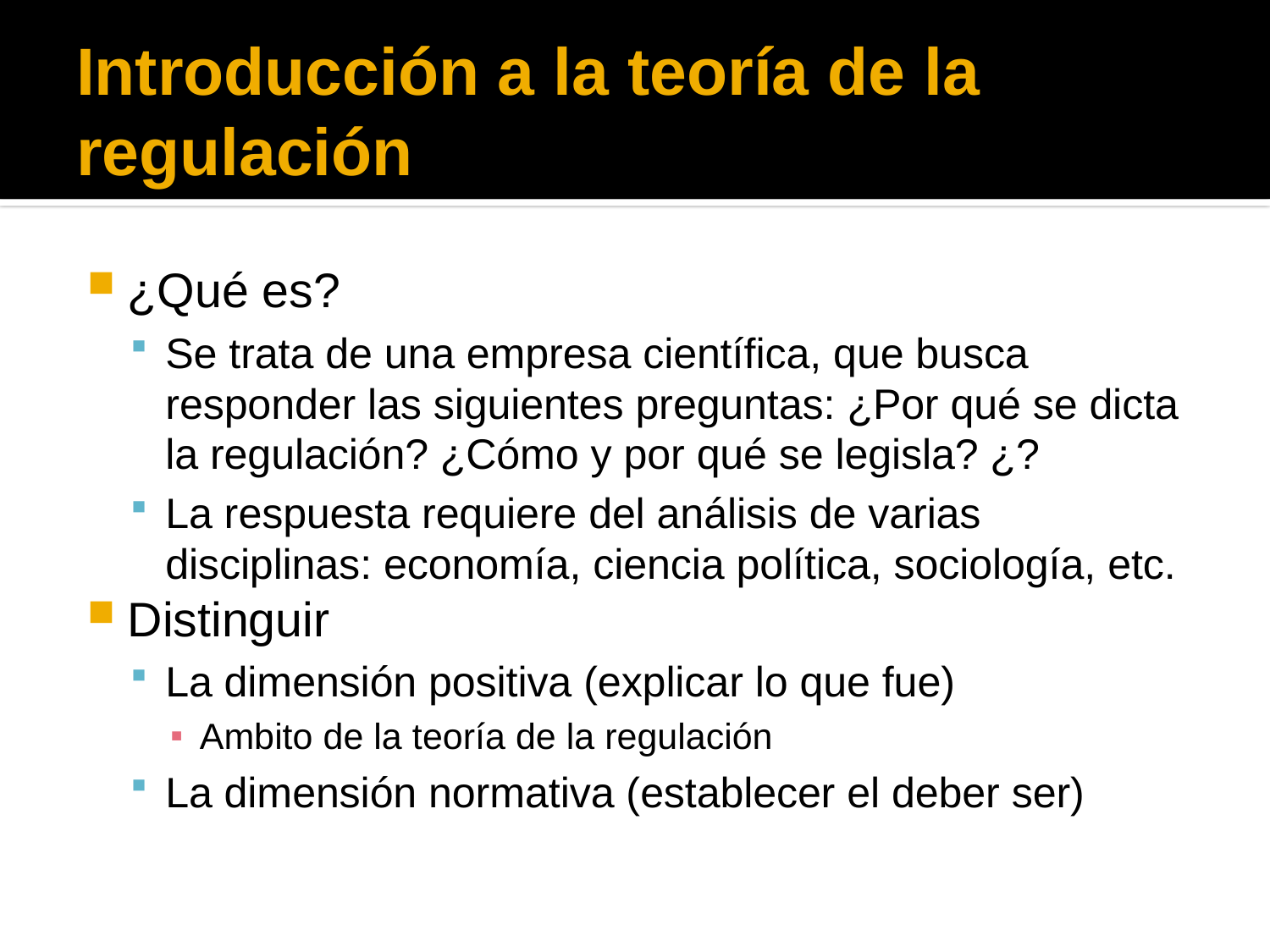

# Introducción a la teoría de la regulación
¿Qué es?
Se trata de una empresa científica, que busca responder las siguientes preguntas: ¿Por qué se dicta la regulación? ¿Cómo y por qué se legisla? ¿?
La respuesta requiere del análisis de varias disciplinas: economía, ciencia política, sociología, etc.
Distinguir
La dimensión positiva (explicar lo que fue)
Ambito de la teoría de la regulación
La dimensión normativa (establecer el deber ser)